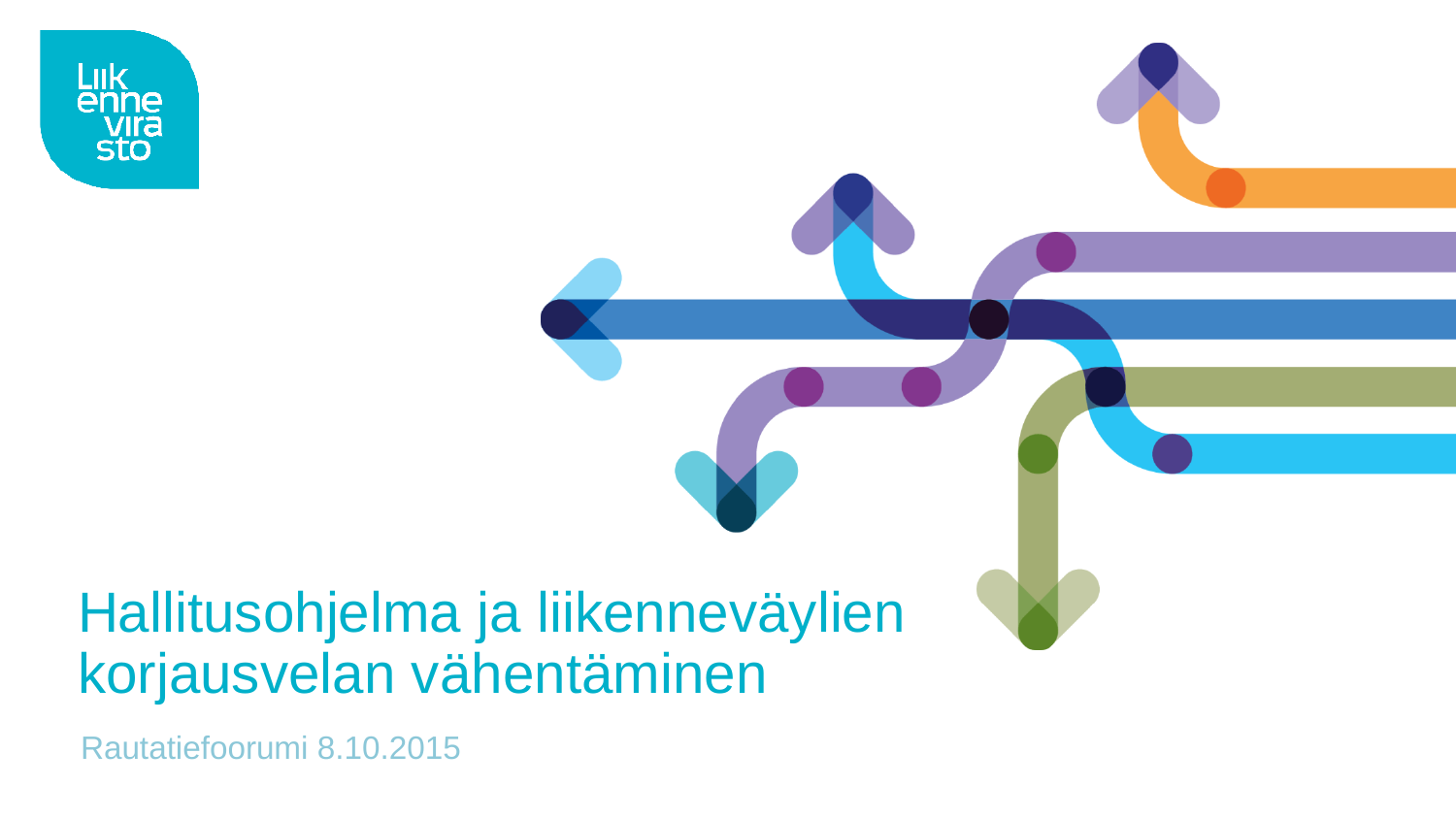

# Hallitusohjelma ja liikenneväylien korjausvelan vähentäminen
Rautatiefoorumi 8.10.2015